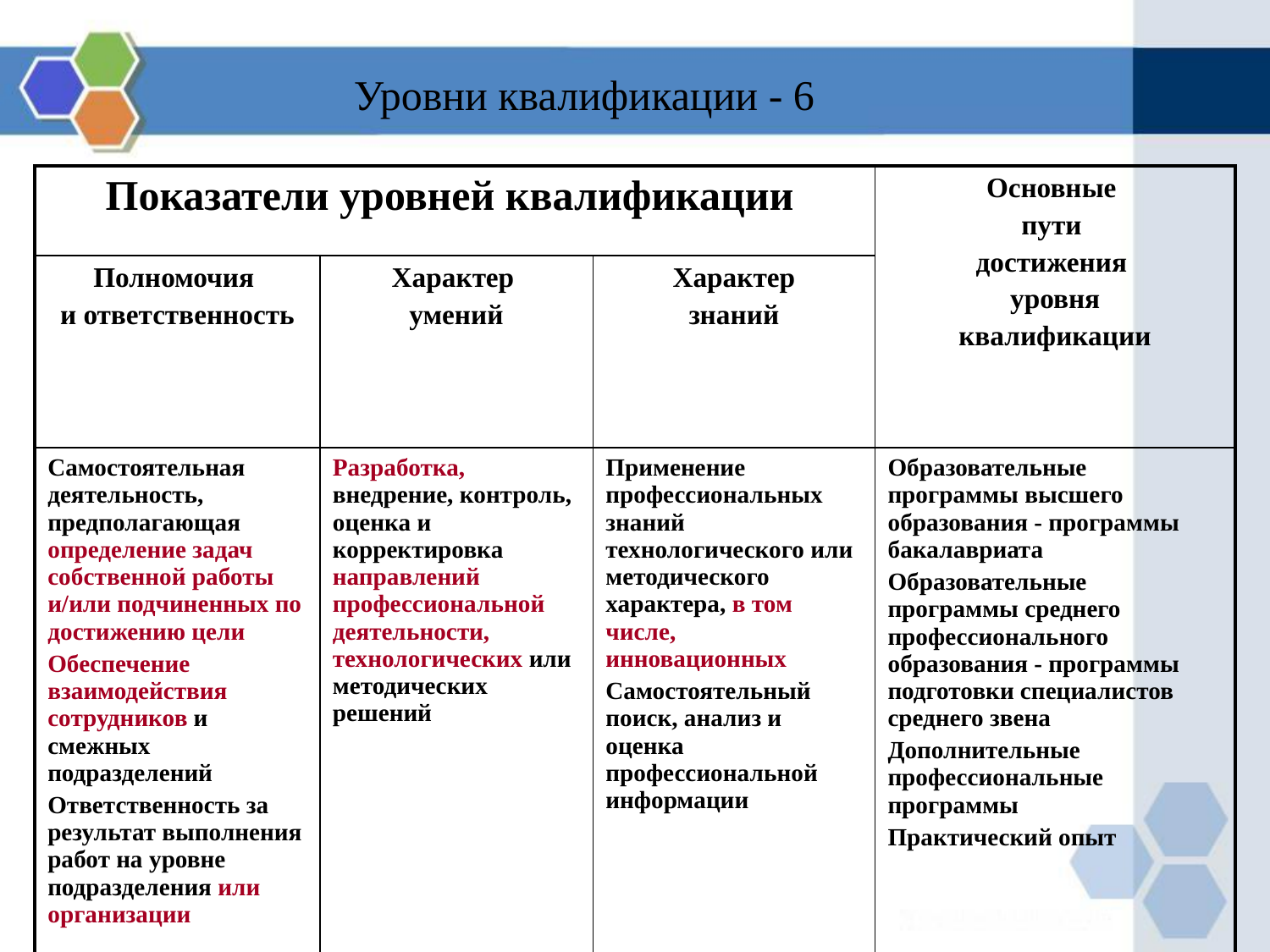

# Уровни квалификации - 6
| Показатели уровней квалификации |  |  | Основные пути достижения уровня квалификации |
| --- | --- | --- | --- |
| Полномочия и ответственность | Характер умений | Характер знаний |  |
| Самостоятельная деятельность, предполагающая определение задач собственной работы и/или подчиненных по достижению цели Обеспечение взаимодействия сотрудников и смежных подразделений Ответственность за результат выполнения работ на уровне подразделения или организации | Разработка, внедрение, контроль, оценка и корректировка направлений профессиональной деятельности, технологических или методических решений | Применение профессиональных знаний технологического или методического характера, в том числе, инновационных Самостоятельный поиск, анализ и оценка профессиональной информации | Образовательные программы высшего образования - программы бакалавриата Образовательные программы среднего профессионального образования - программы подготовки специалистов среднего звена Дополнительные профессиональные программы Практический опыт |